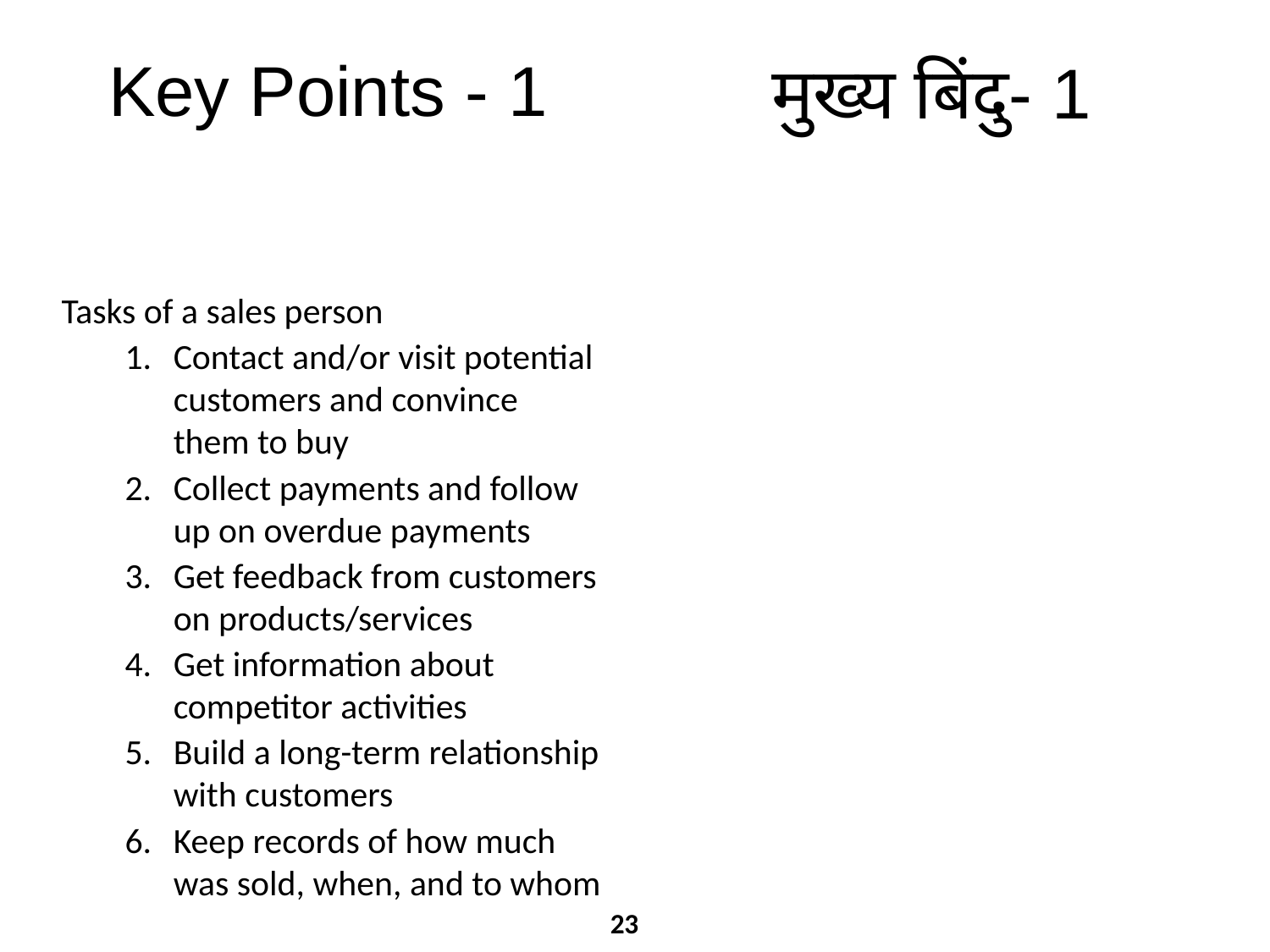

Key Points - 1
मुख्य बिंदु- 1

Tasks of a sales person
Contact and/or visit potential customers and convince them to buy
Collect payments and follow up on overdue payments
Get feedback from customers on products/services
Get information about competitor activities
Build a long-term relationship with customers
Keep records of how much was sold, when, and to whom

23